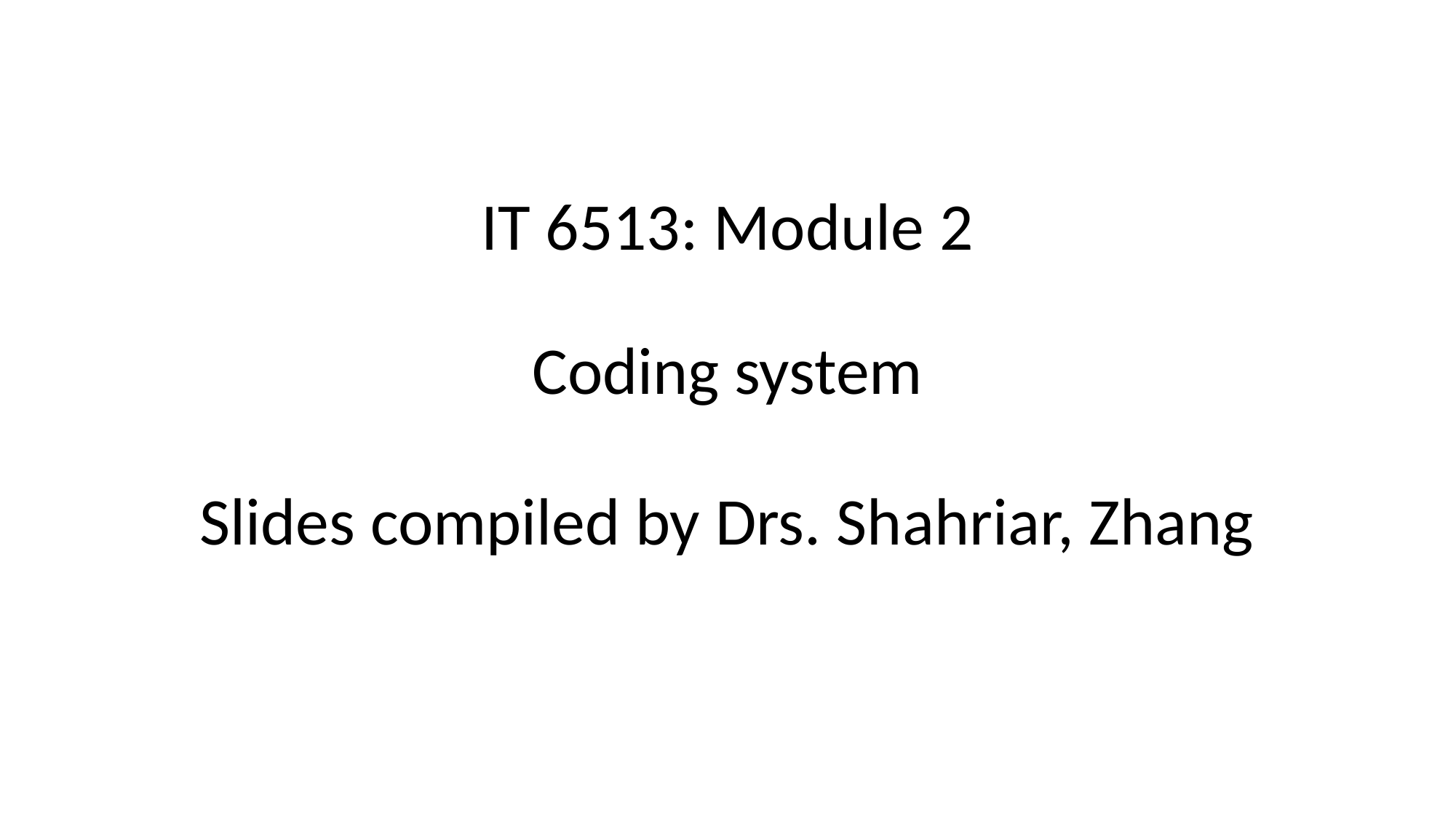

# IT 6513: Module 2 Coding system Slides compiled by Drs. Shahriar, Zhang